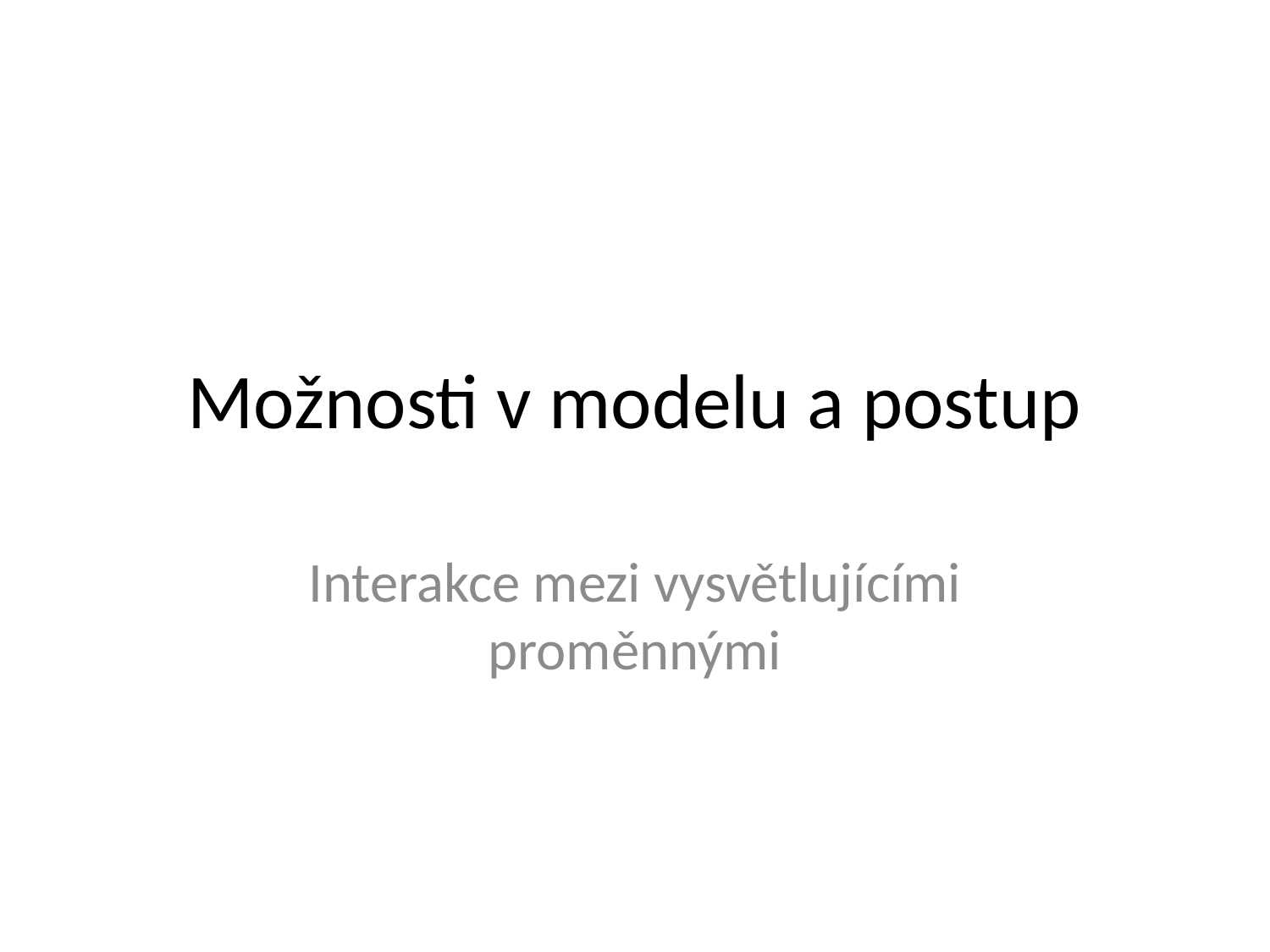

# Možnosti v modelu a postup
Interakce mezi vysvětlujícími proměnnými